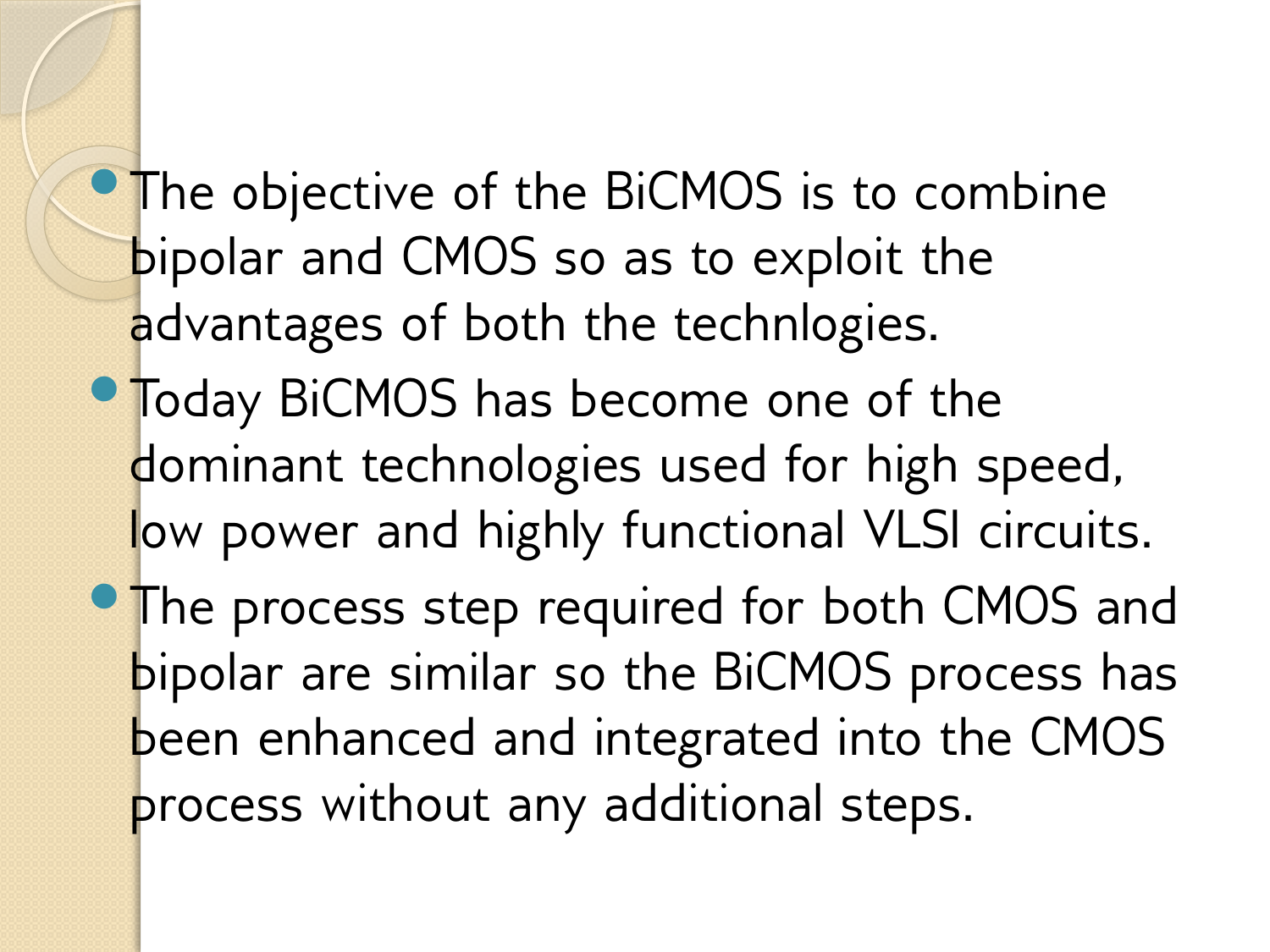

The objective of the BiCMOS is to combine bipolar and CMOS so as to exploit the advantages of both the technlogies.
Today BiCMOS has become one of the dominant technologies used for high speed, low power and highly functional VLSI circuits.
The process step required for both CMOS and bipolar are similar so the BiCMOS process has been enhanced and integrated into the CMOS process without any additional steps.